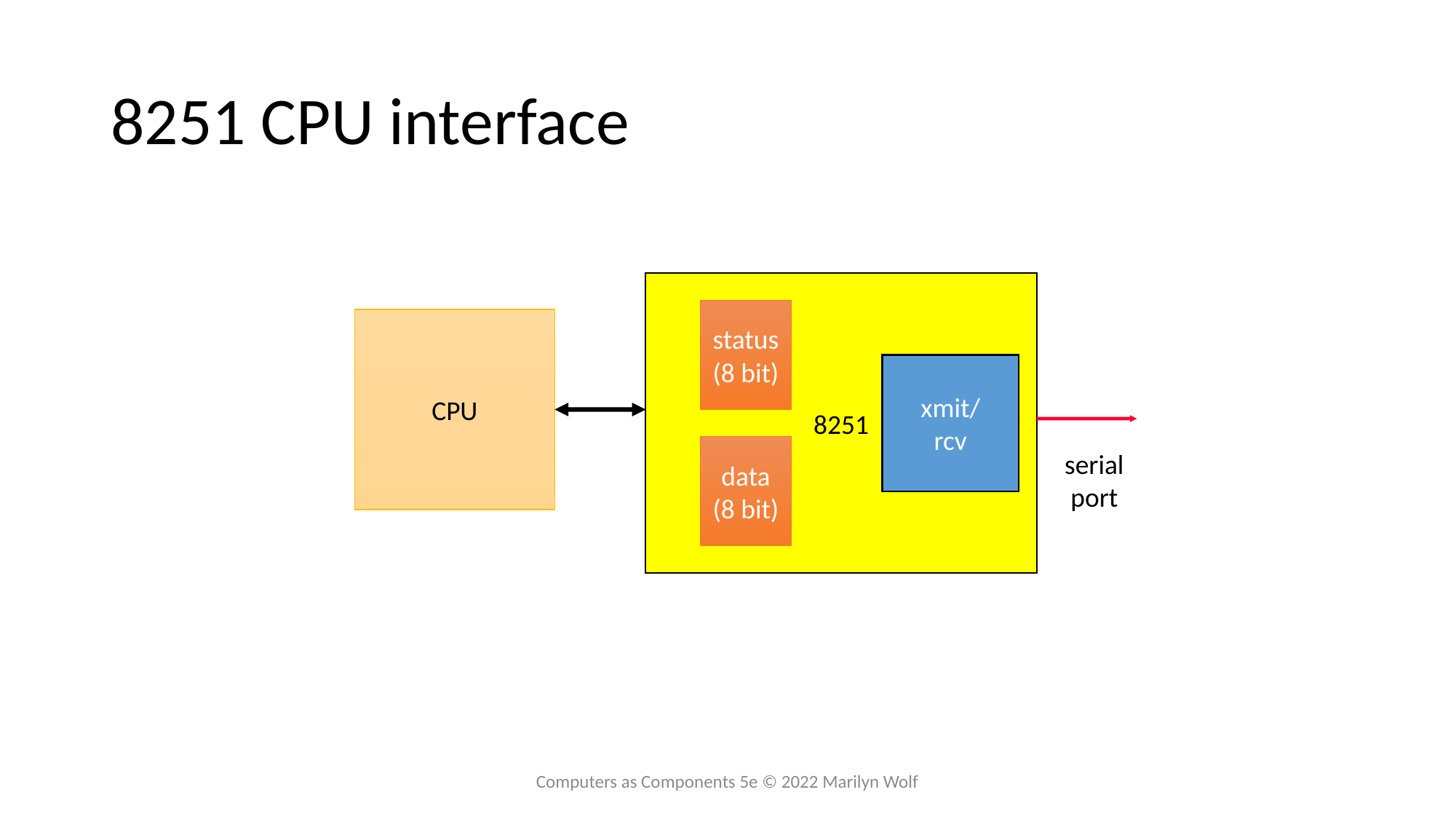

# 8251 CPU interface
8251
status
(8 bit)
CPU
xmit/
rcv

data
(8 bit)
serial
port
Computers as Components 5e © 2022 Marilyn Wolf